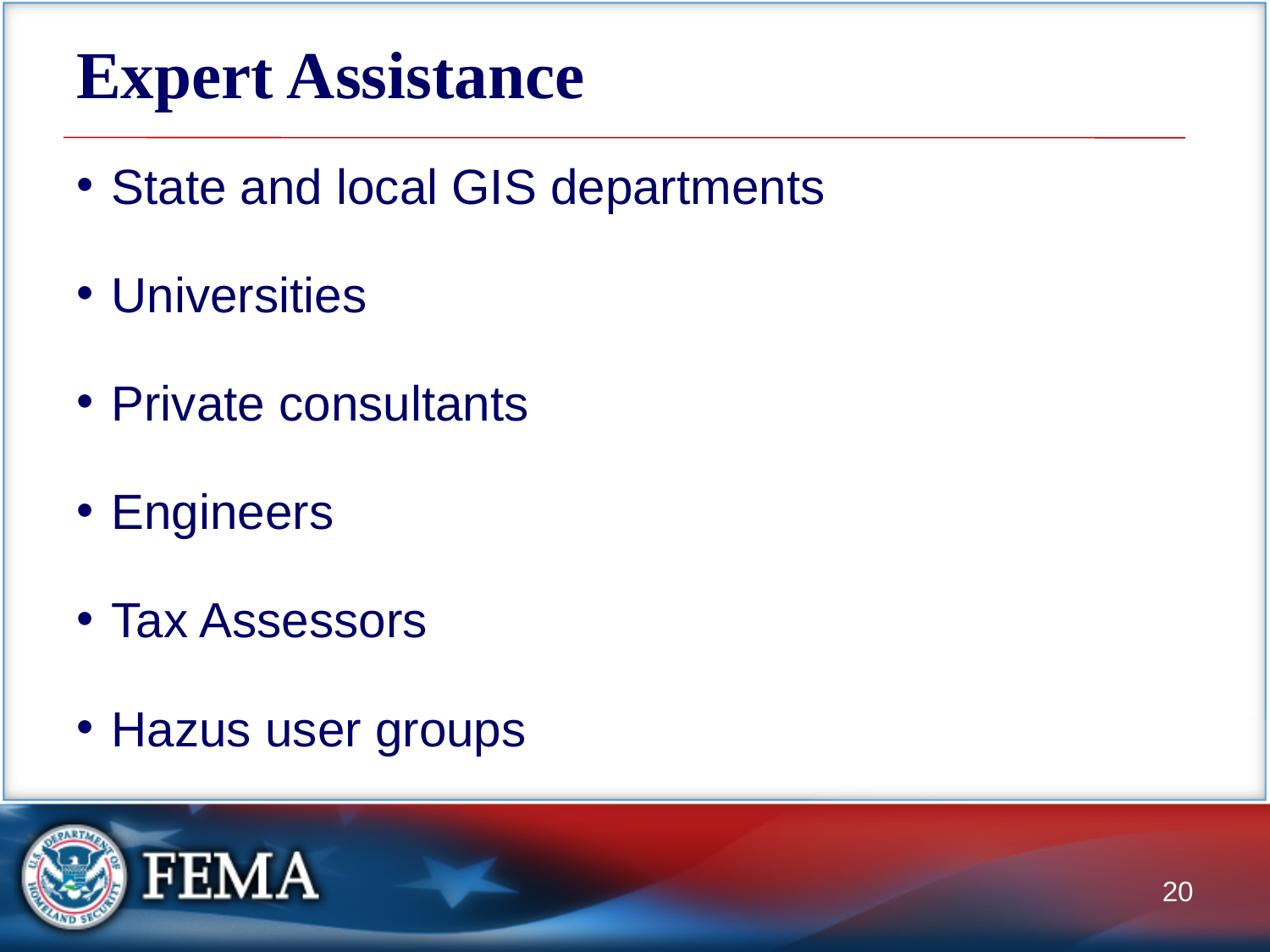

# Expert Assistance
State and local GIS departments
Universities
Private consultants
Engineers
Tax Assessors
Hazus user groups
20